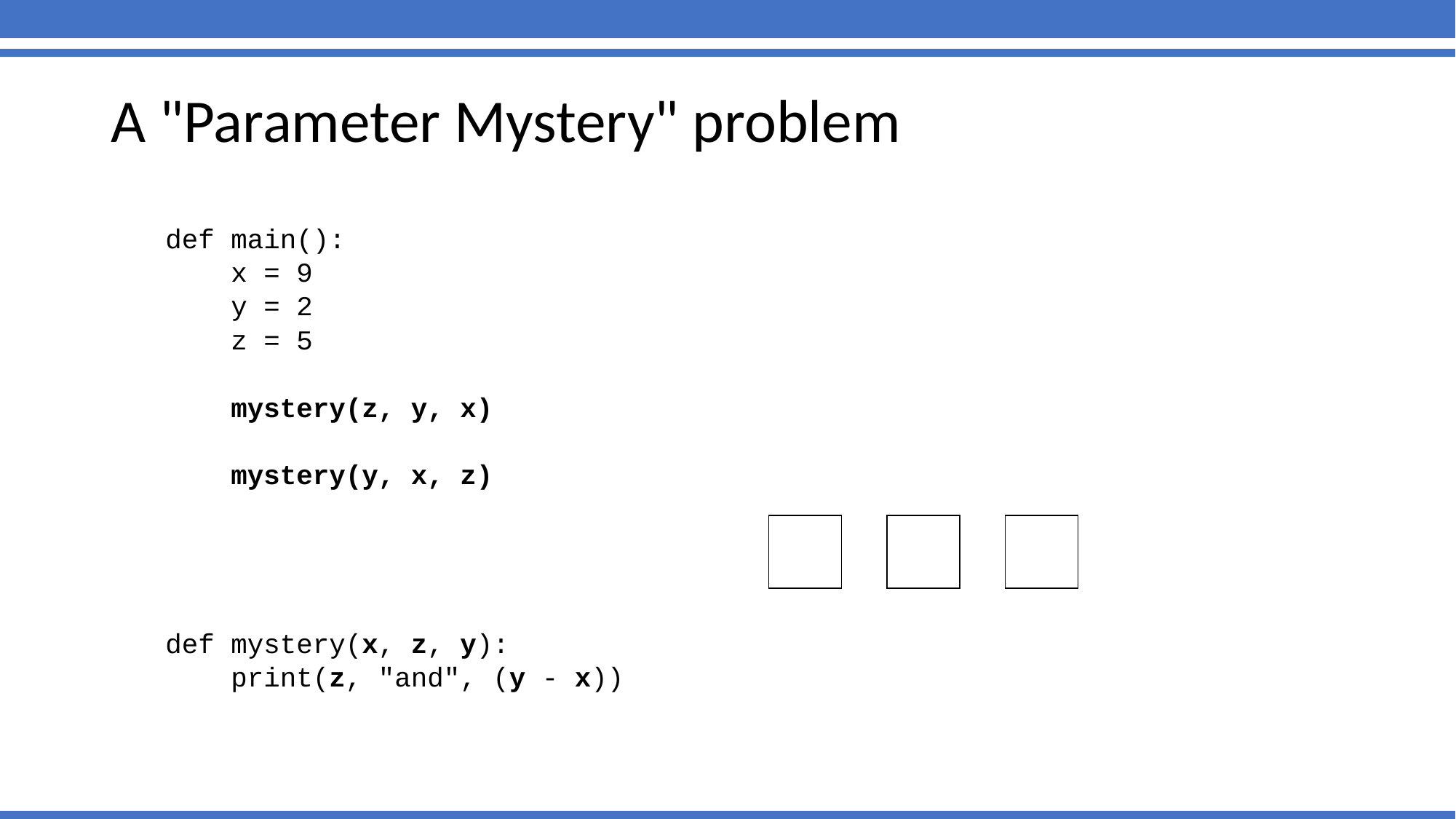

# A "Parameter Mystery" problem
def main():
    x = 9
    y = 2
    z = 5

    mystery(z, y, x)

    mystery(y, x, z)

def mystery(x, z, y):
    print(z, "and", (y - x))